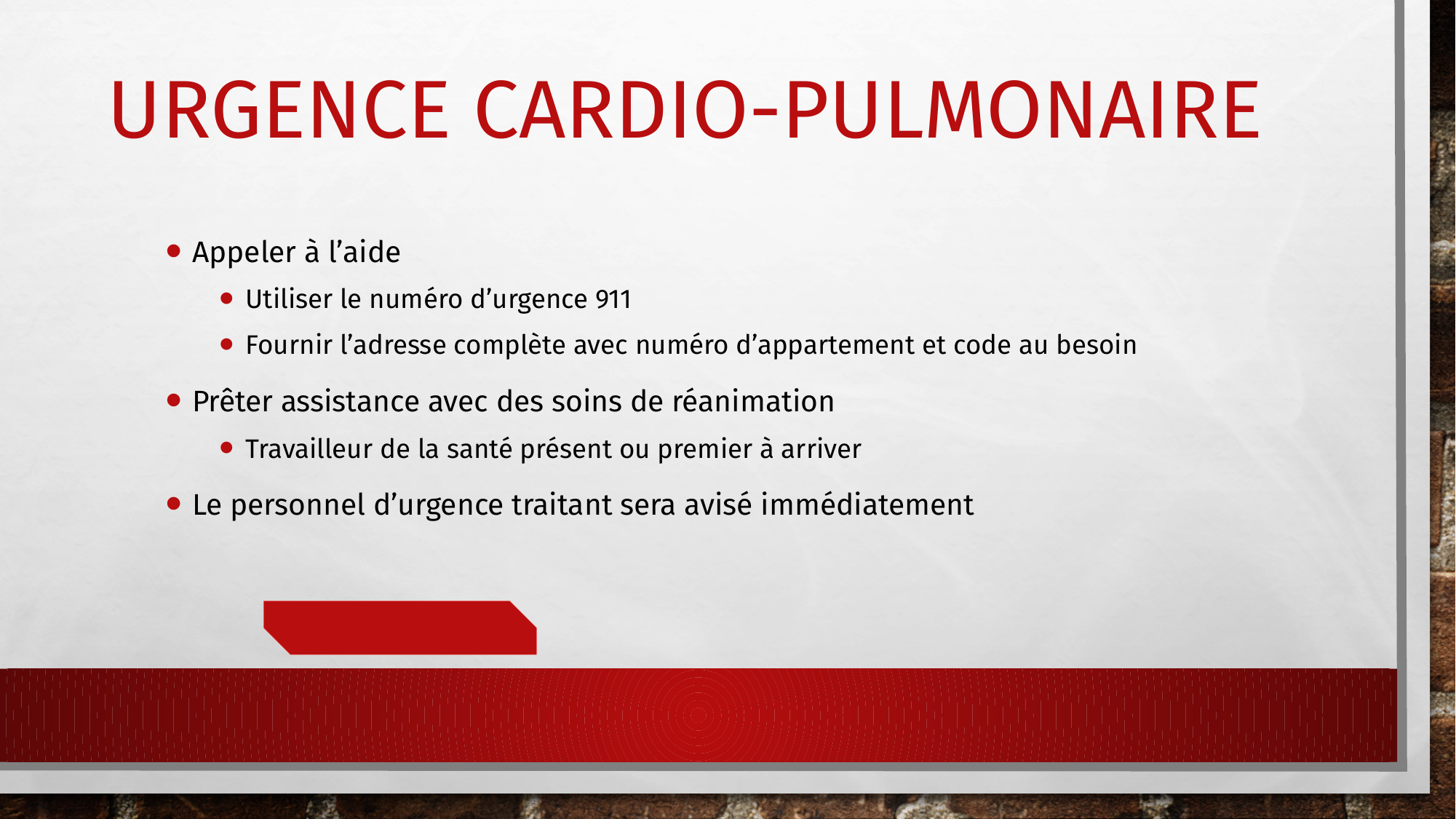

# Urgence CARDIO-PULMONAIRE
Appeler à l’aide
Utiliser le numéro d’urgence 911
Fournir l’adresse complète avec numéro d’appartement et code au besoin
Prêter assistance avec des soins de réanimation
Travailleur de la santé présent ou premier à arriver
Le personnel d’urgence traitant sera avisé immédiatement